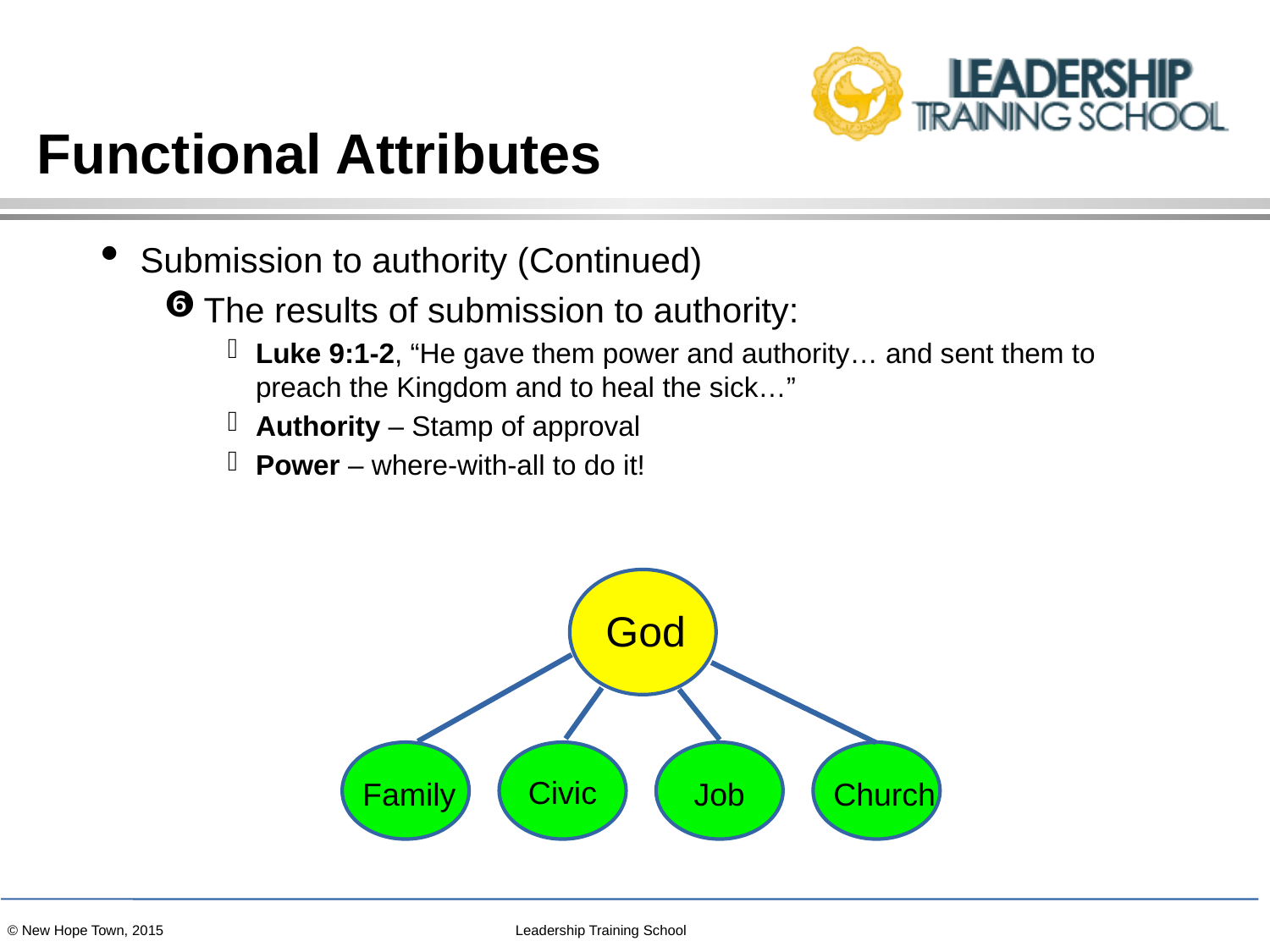

# Functional Attributes
Submission to authority (Continued)
The results of submission to authority:
Luke 9:1-2, “He gave them power and authority… and sent them to preach the Kingdom and to heal the sick…”
Authority – Stamp of approval
Power – where-with-all to do it!

God

Civic
Family
Job
Church
15